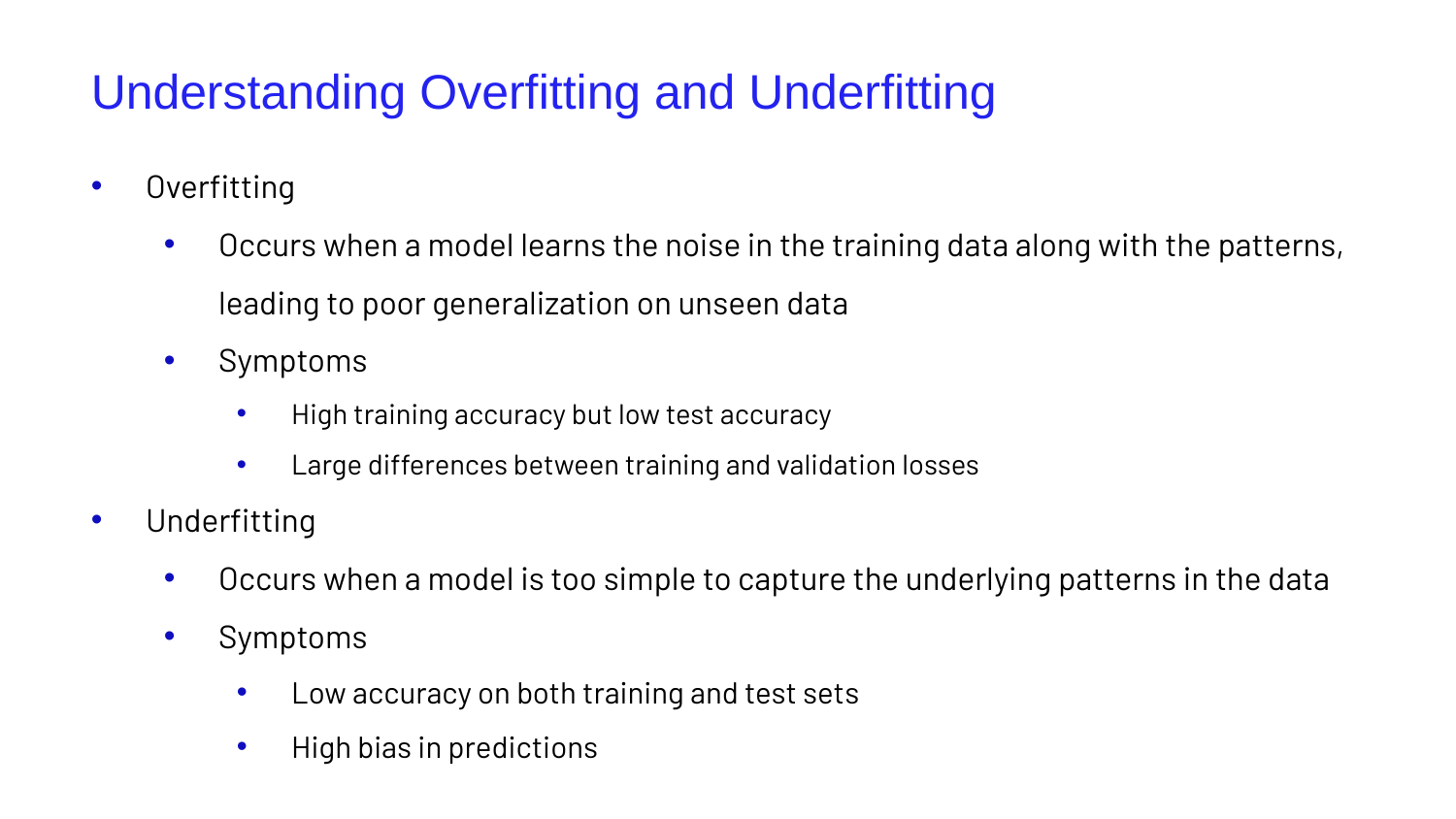

Understanding Overfitting and Underfitting
Overfitting
Occurs when a model learns the noise in the training data along with the patterns, leading to poor generalization on unseen data
Symptoms
High training accuracy but low test accuracy
Large differences between training and validation losses
Underfitting
Occurs when a model is too simple to capture the underlying patterns in the data
Symptoms
Low accuracy on both training and test sets
High bias in predictions